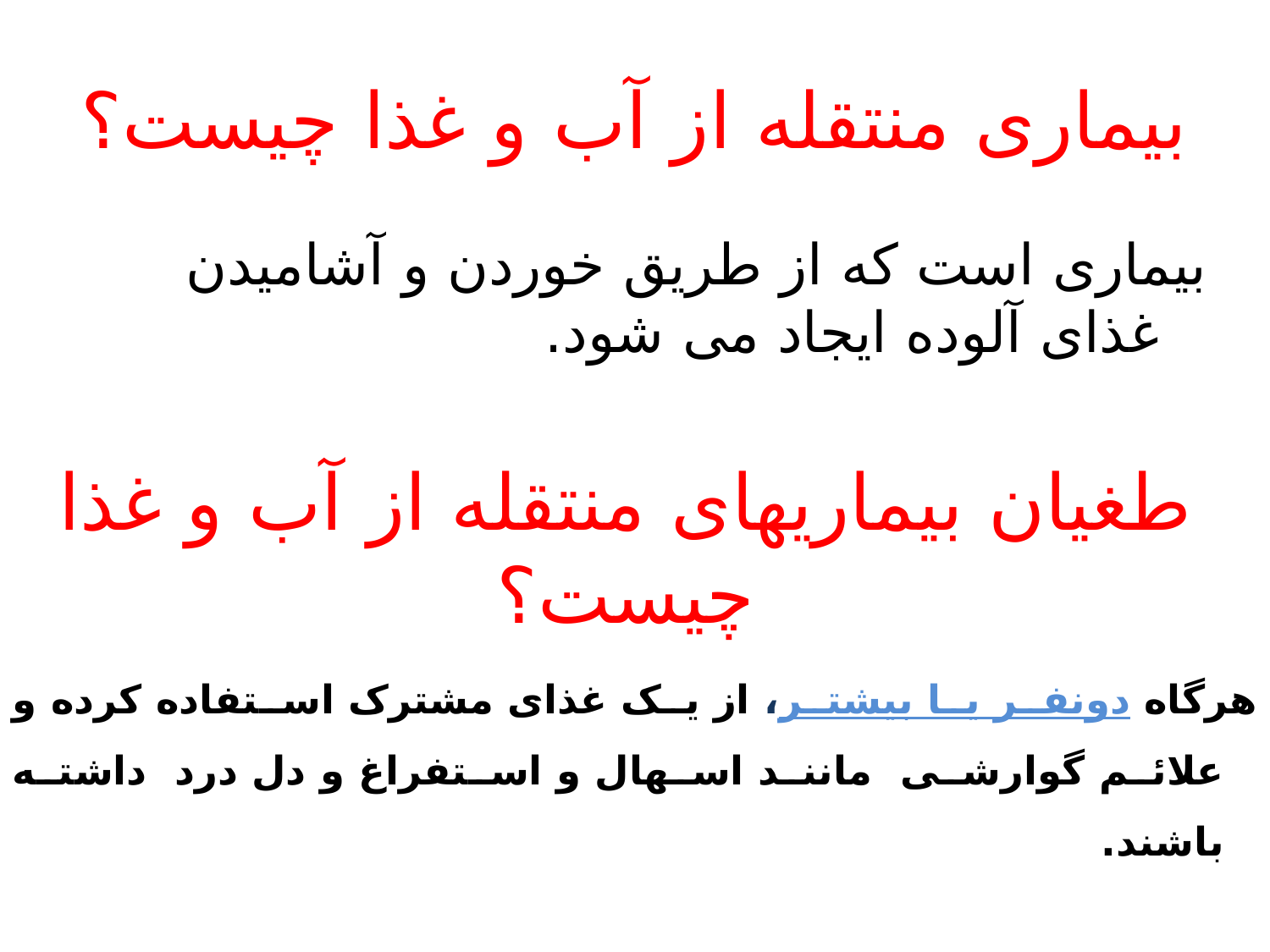

# بیماری منتقله از آب و غذا چیست؟
بیماری است که از طریق خوردن و آشامیدن غذای آلوده ایجاد می شود.
طغیان بیماریهای منتقله از آب و غذا چیست؟
هرگاه دونفر یا بیشتر، از یک غذای مشترک استفاده کرده و علائم گوارشی  مانند اسهال و استفراغ و دل درد  داشته باشند.